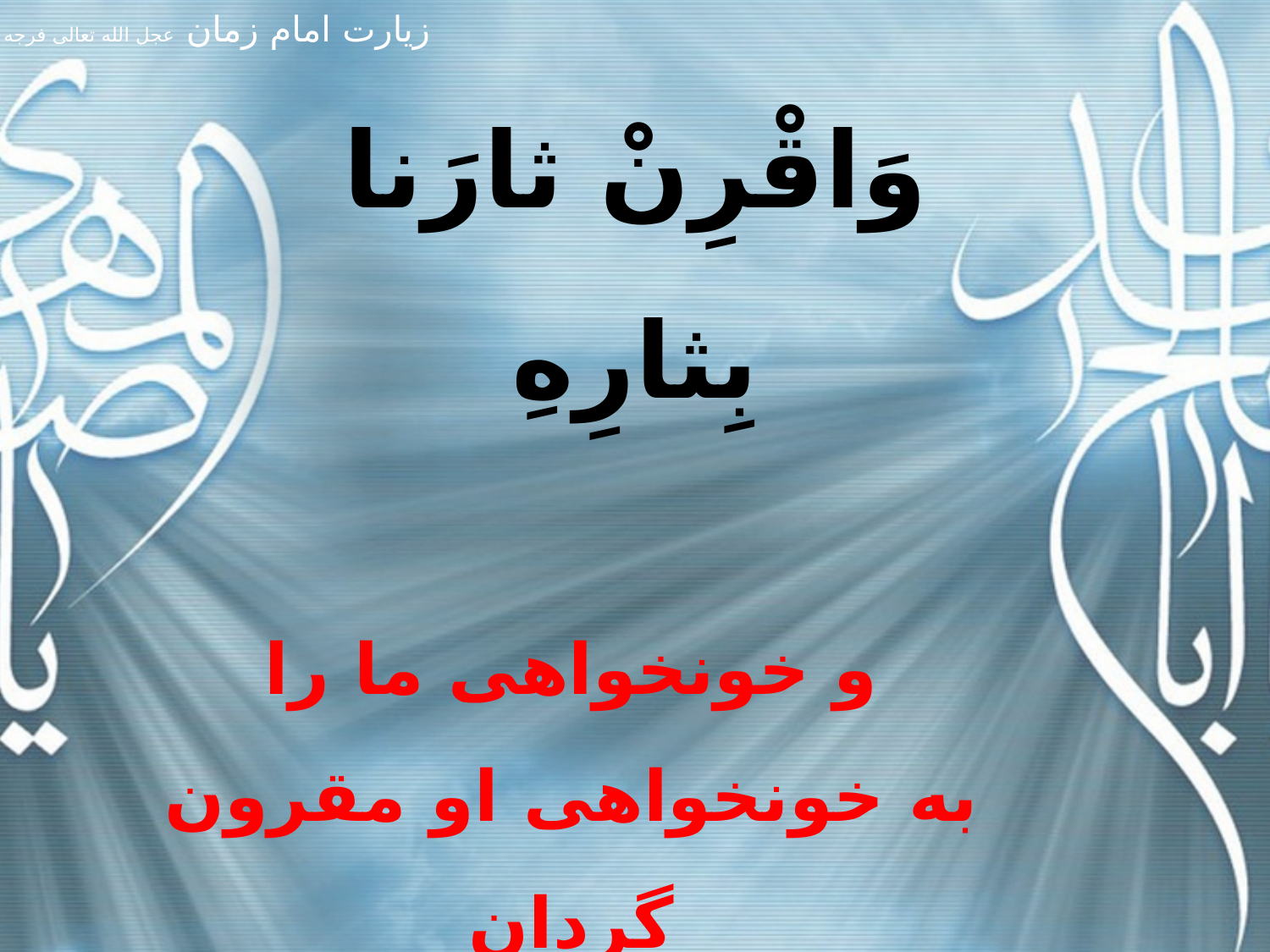

وَاقْرِنْ ثارَنا بِثارِهِ
و خونخواهى ما را
به خونخواهى او مقرون گردان